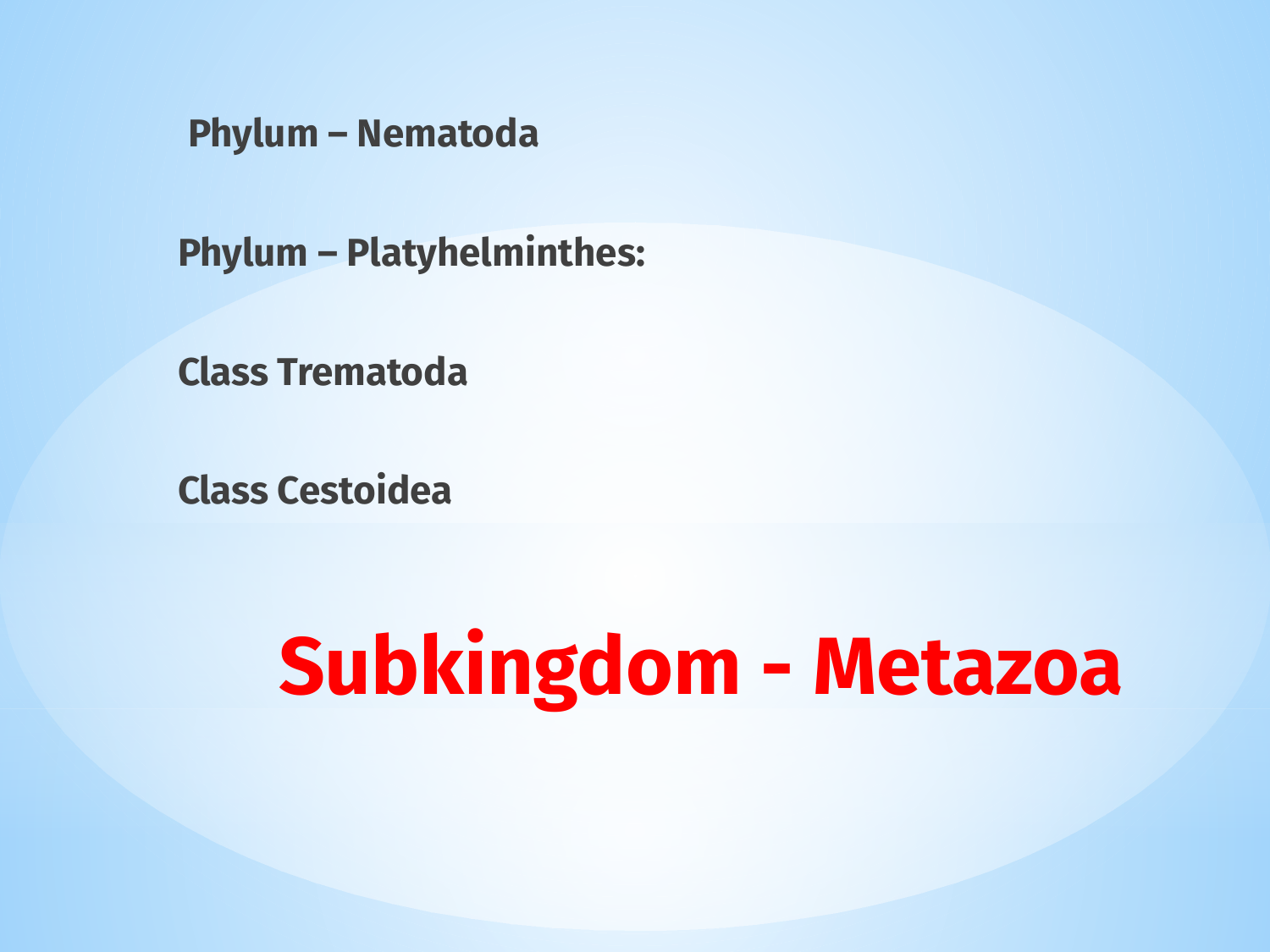

Phylum – Nematoda

Phylum – Platyhelminthes:

Class Trematoda

Class Cestoidea
# Subkingdom - Metazoa